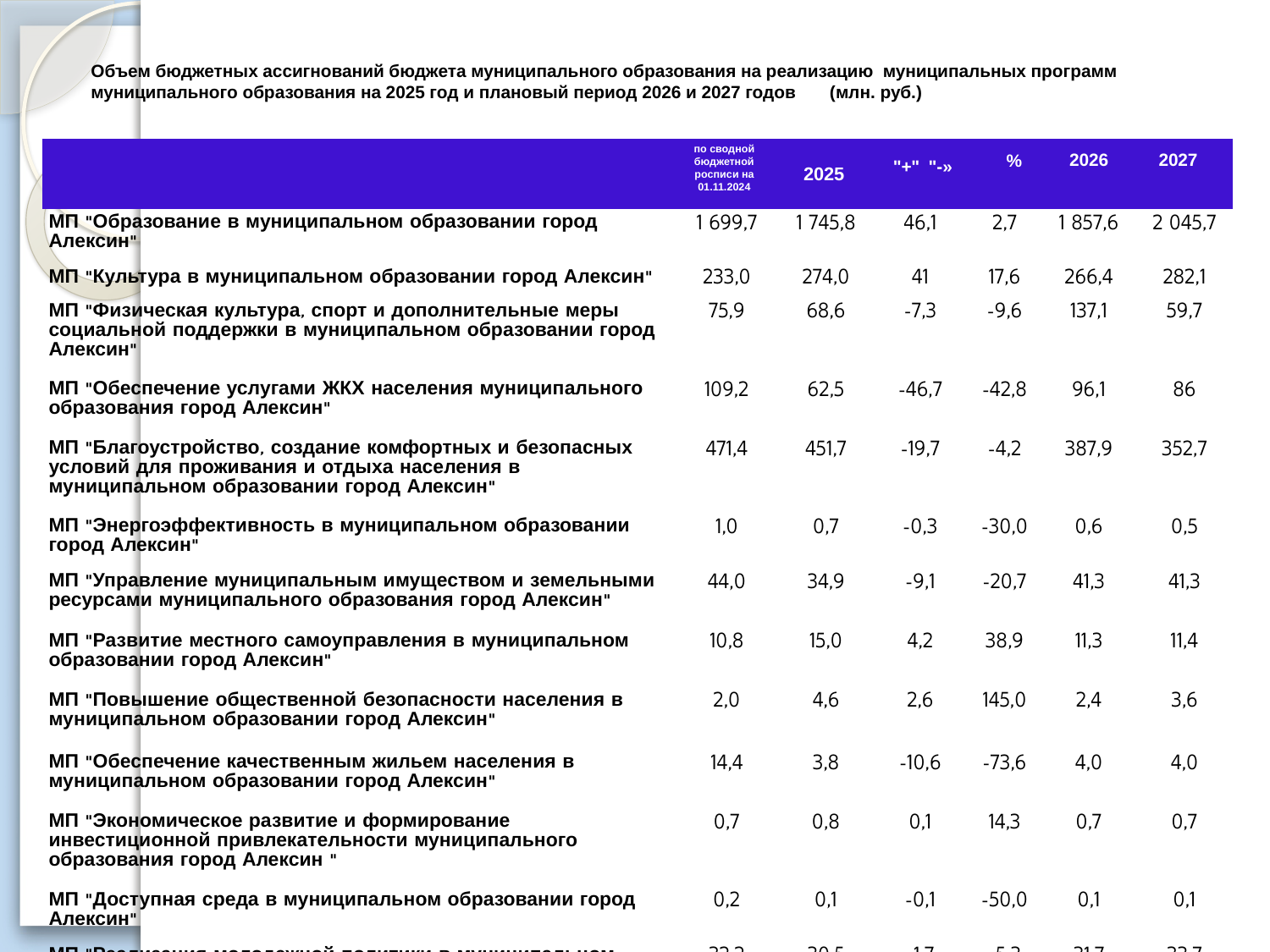

Объем бюджетных ассигнований бюджета муниципального образования на реализацию  муниципальных программ муниципального образования на 2025 год и плановый период 2026 и 2027 годов       (млн. руб.)

 %
|  |  |  |  |  |  |  |
| --- | --- | --- | --- | --- | --- | --- |
| МП "Образование в муниципальном образовании город Алексин" | 1 699,7 | 1 745,8 | 46,1 | 2,7 | 1 857,6 | 2 045,7 |
| МП "Культура в муниципальном образовании город Алексин" | 233,0 | 274,0 | 41 | 17,6 | 266,4 | 282,1 |
| МП "Физическая культура, спорт и дополнительные меры социальной поддержки в муниципальном образовании город Алексин" | 75,9 | 68,6 | -7,3 | -9,6 | 137,1 | 59,7 |
| МП "Обеспечение услугами ЖКХ населения муниципального образования город Алексин" | 109,2 | 62,5 | -46,7 | -42,8 | 96,1 | 86 |
| МП "Благоустройство, создание комфортных и безопасных условий для проживания и отдыха населения в муниципальном образовании город Алексин" | 471,4 | 451,7 | -19,7 | -4,2 | 387,9 | 352,7 |
| МП "Энергоэффективность в муниципальном образовании город Алексин" | 1,0 | 0,7 | -0,3 | -30,0 | 0,6 | 0,5 |
| МП "Управление муниципальным имуществом и земельными ресурсами муниципального образования город Алексин" | 44,0 | 34,9 | -9,1 | -20,7 | 41,3 | 41,3 |
| МП "Развитие местного самоуправления в муниципальном образовании город Алексин" | 10,8 | 15,0 | 4,2 | 38,9 | 11,3 | 11,4 |
| МП "Повышение общественной безопасности населения в муниципальном образовании город Алексин" | 2,0 | 4,6 | 2,6 | 145,0 | 2,4 | 3,6 |
| МП "Обеспечение качественным жильем населения в муниципальном образовании город Алексин" | 14,4 | 3,8 | -10,6 | -73,6 | 4,0 | 4,0 |
| МП "Экономическое развитие и формирование инвестиционной привлекательности муниципального образования город Алексин " | 0,7 | 0,8 | 0,1 | 14,3 | 0,7 | 0,7 |
| МП "Доступная среда в муниципальном образовании город Алексин" | 0,2 | 0,1 | -0,1 | -50,0 | 0,1 | 0,1 |
| МП "Реализация молодежной политики в муниципальном образовании город Алексин" | 32,2 | 30,5 | -1,7 | -5,3 | 31,7 | 33,7 |
по сводной бюджетной росписи на 01.11.2024
"+" "-»
2025
2026
2027